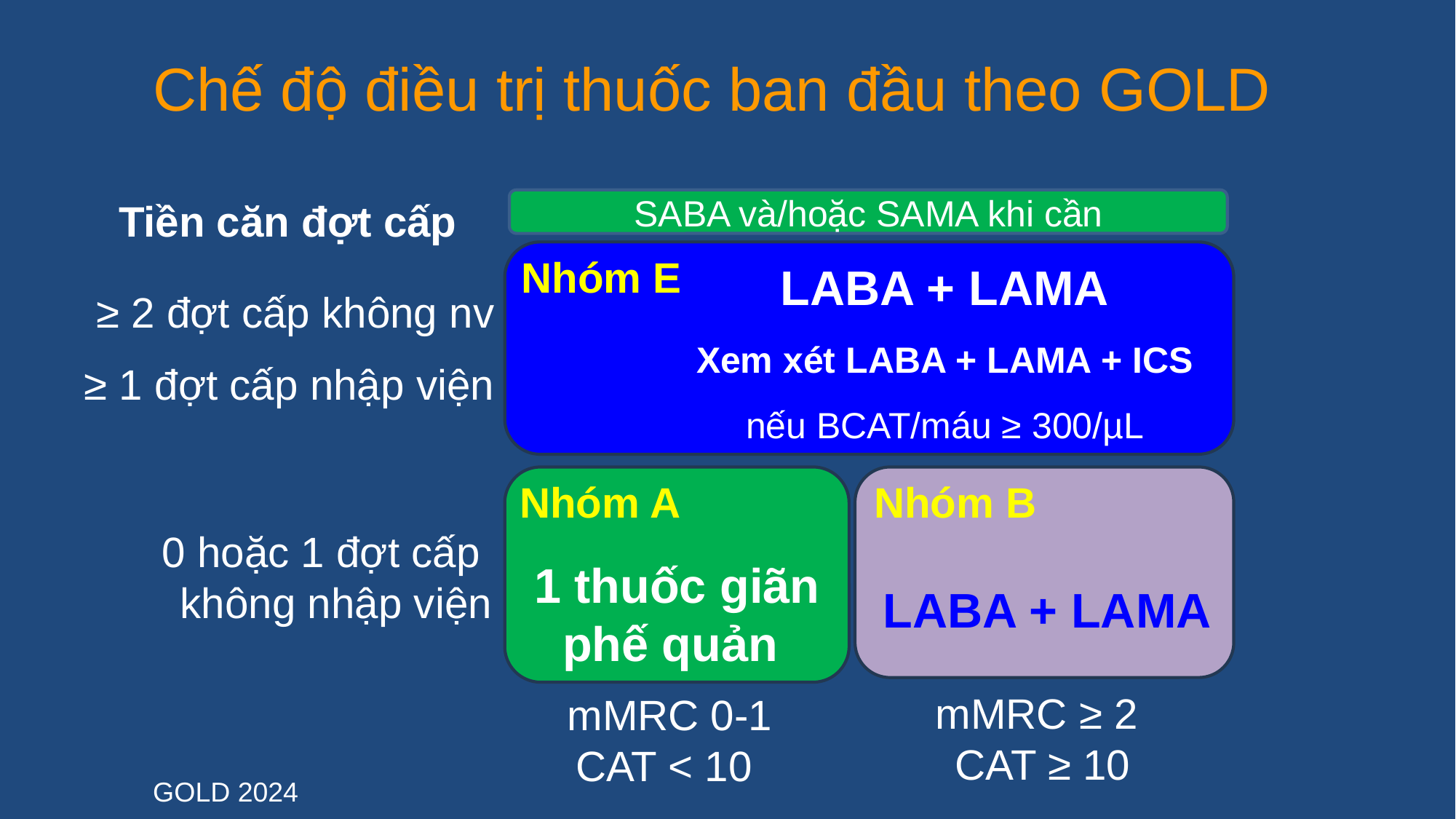

# Chế độ điều trị thuốc ban đầu theo GOLD
SABA và/hoặc SAMA khi cần
   Tiền căn đợt cấp

Nhóm E
LABA + LAMA
Xem xét LABA + LAMA + ICS nếu BCAT/máu ≥ 300/µL
≥ 2 đợt cấp không nv
≥ 1 đợt cấp nhập viện

Nhóm A
Nhóm B
 0 hoặc 1 đợt cấp
không nhập viện
1 thuốc giãn phế quản
LABA + LAMA
mMRC ≥ 2
  CAT ≥ 10
mMRC 0-1
CAT < 10

GOLD 2024